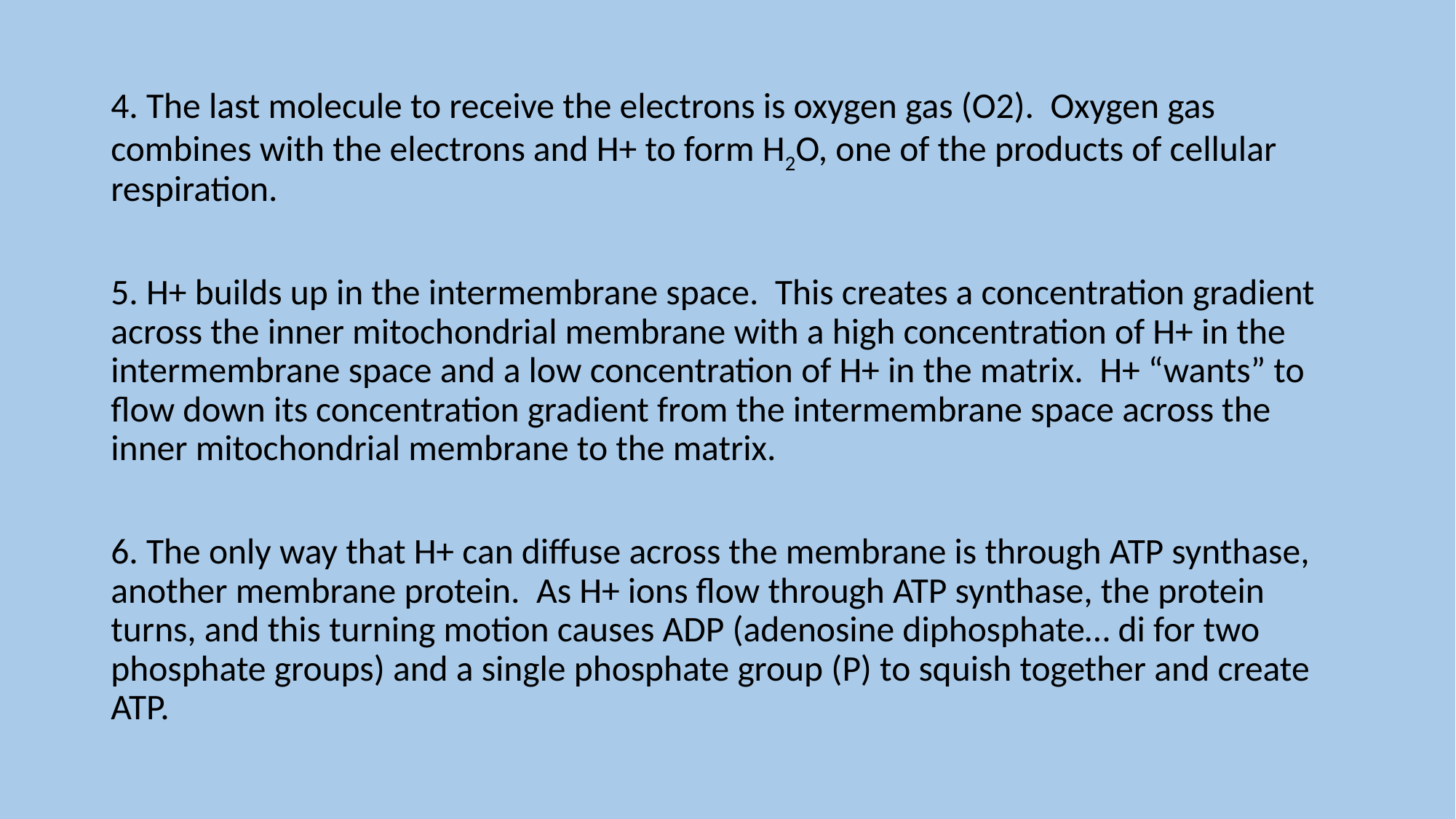

4. The last molecule to receive the electrons is oxygen gas (O2).  Oxygen gas combines with the electrons and H+ to form H2O, one of the products of cellular respiration.

5. H+ builds up in the intermembrane space.  This creates a concentration gradient across the inner mitochondrial membrane with a high concentration of H+ in the intermembrane space and a low concentration of H+ in the matrix.  H+ “wants” to flow down its concentration gradient from the intermembrane space across the inner mitochondrial membrane to the matrix.

6. The only way that H+ can diffuse across the membrane is through ATP synthase, another membrane protein.  As H+ ions flow through ATP synthase, the protein turns, and this turning motion causes ADP (adenosine diphosphate… di for two phosphate groups) and a single phosphate group (P) to squish together and create ATP.